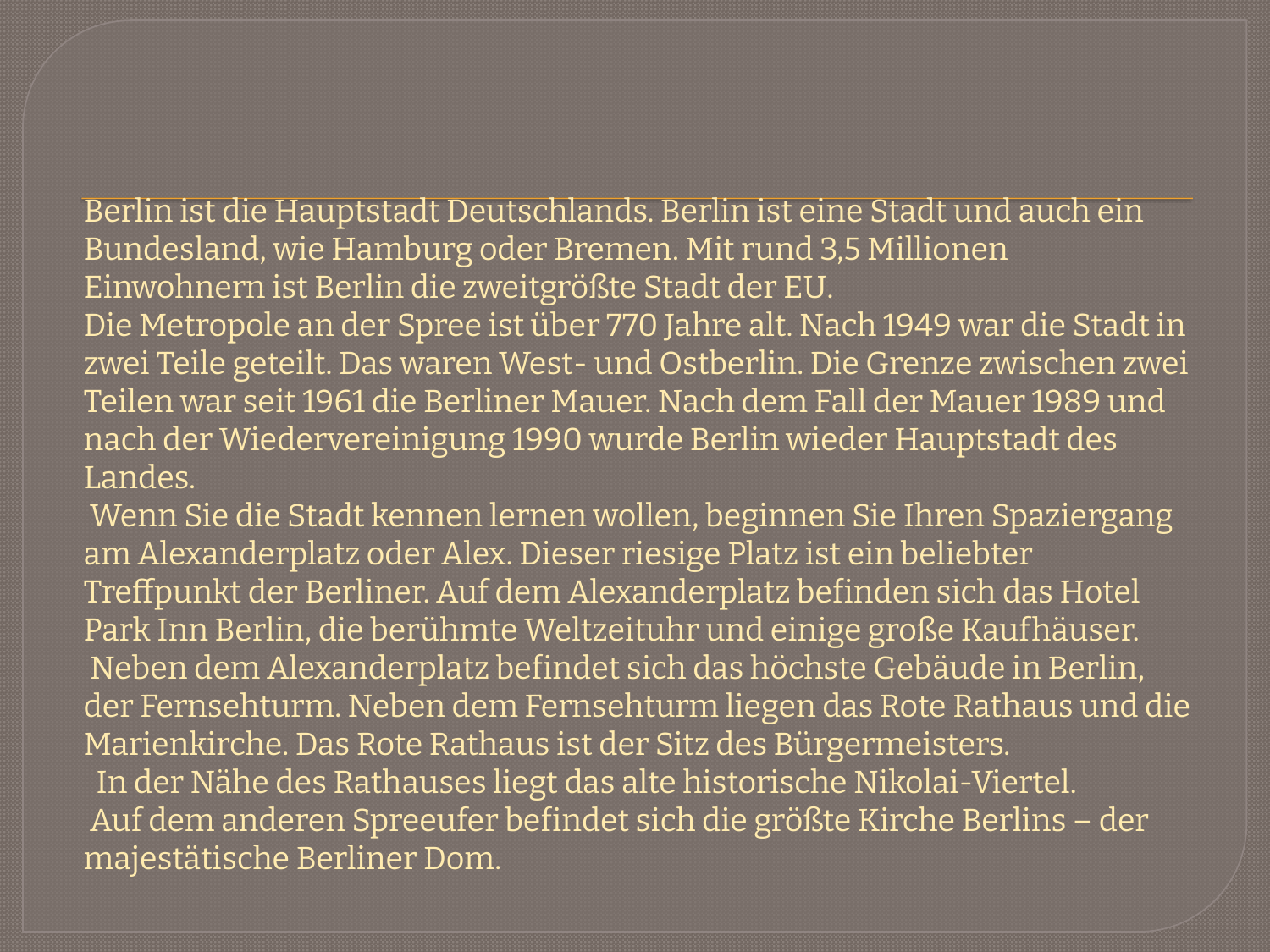

# Berlin ist die Hauptstadt Deutschlands. Berlin ist eine Stadt und auch ein Bundesland, wie Hamburg oder Bremen. Mit rund 3,5 Millionen Einwohnern ist Berlin die zweitgrößte Stadt der EU. Die Metropole an der Spree ist über 770 Jahre alt. Nach 1949 war die Stadt in zwei Teile geteilt. Das waren West- und Ostberlin. Die Grenze zwischen zwei Teilen war seit 1961 die Berliner Mauer. Nach dem Fall der Mauer 1989 und nach der Wiedervereinigung 1990 wurde Berlin wieder Hauptstadt des Landes. Wenn Sie die Stadt kennen lernen wollen, beginnen Sie Ihren Spaziergang am Alexanderplatz oder Alex. Dieser riesige Platz ist ein beliebter Treffpunkt der Berliner. Auf dem Alexanderplatz befinden sich das Hotel Park Inn Berlin, die berühmte Weltzeituhr und einige große Kaufhäuser. Neben dem Alexanderplatz befindet sich das höchste Gebäude in Berlin, der Fernsehturm. Neben dem Fernsehturm liegen das Rote Rathaus und die Marien­kirche. Das Rote Rathaus ist der Sitz des Bürgermeisters.   In der Nähe des Rathauses liegt das alte historische Nikolai-Viertel. Auf dem anderen Spreeufer befindet sich die größte Kirche Berlins – der majestätische Berliner Dom.